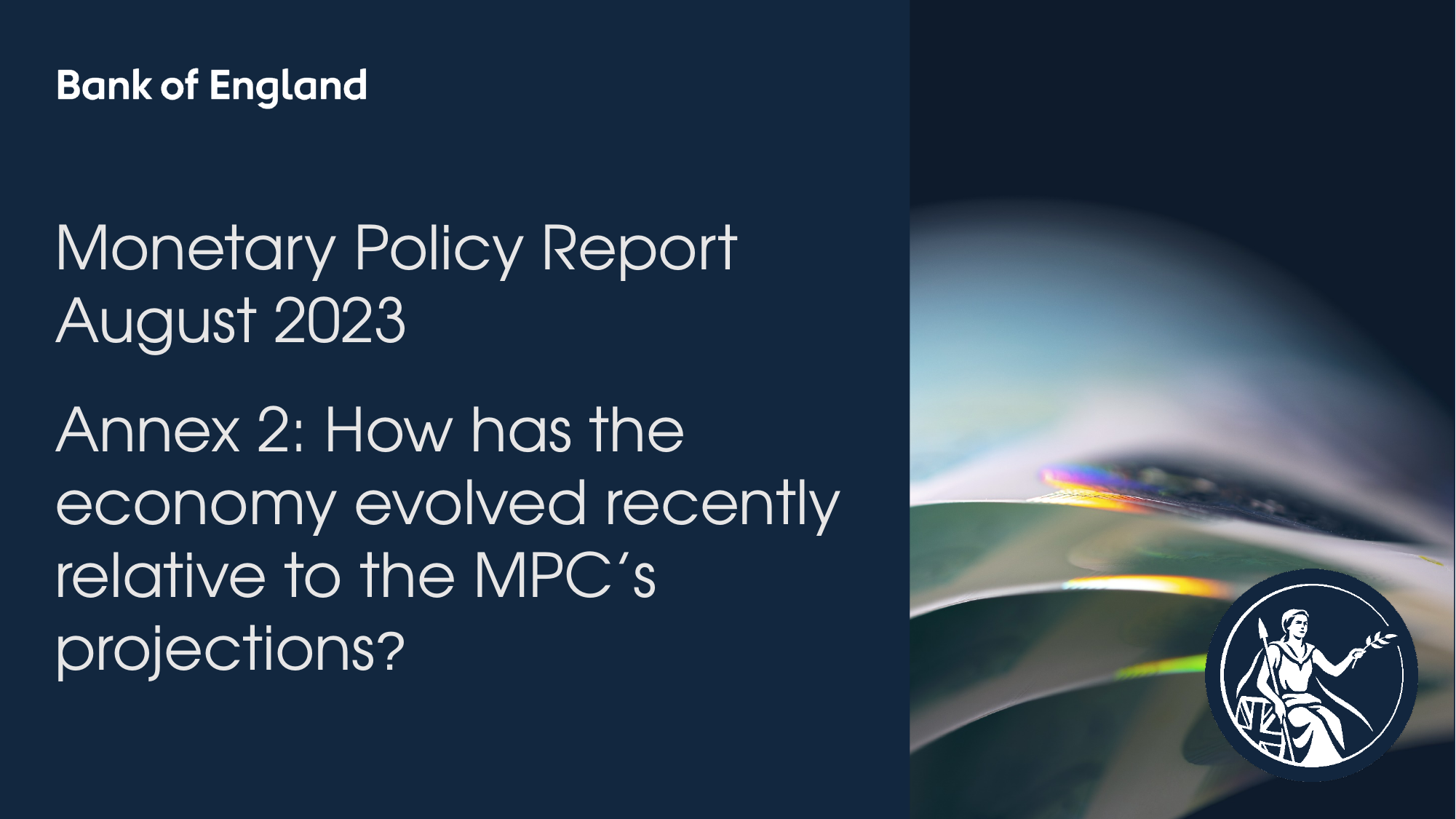

Monetary Policy Report
August 2023
Annex 2: How has the economy evolved recently relative to the MPC’s projections?